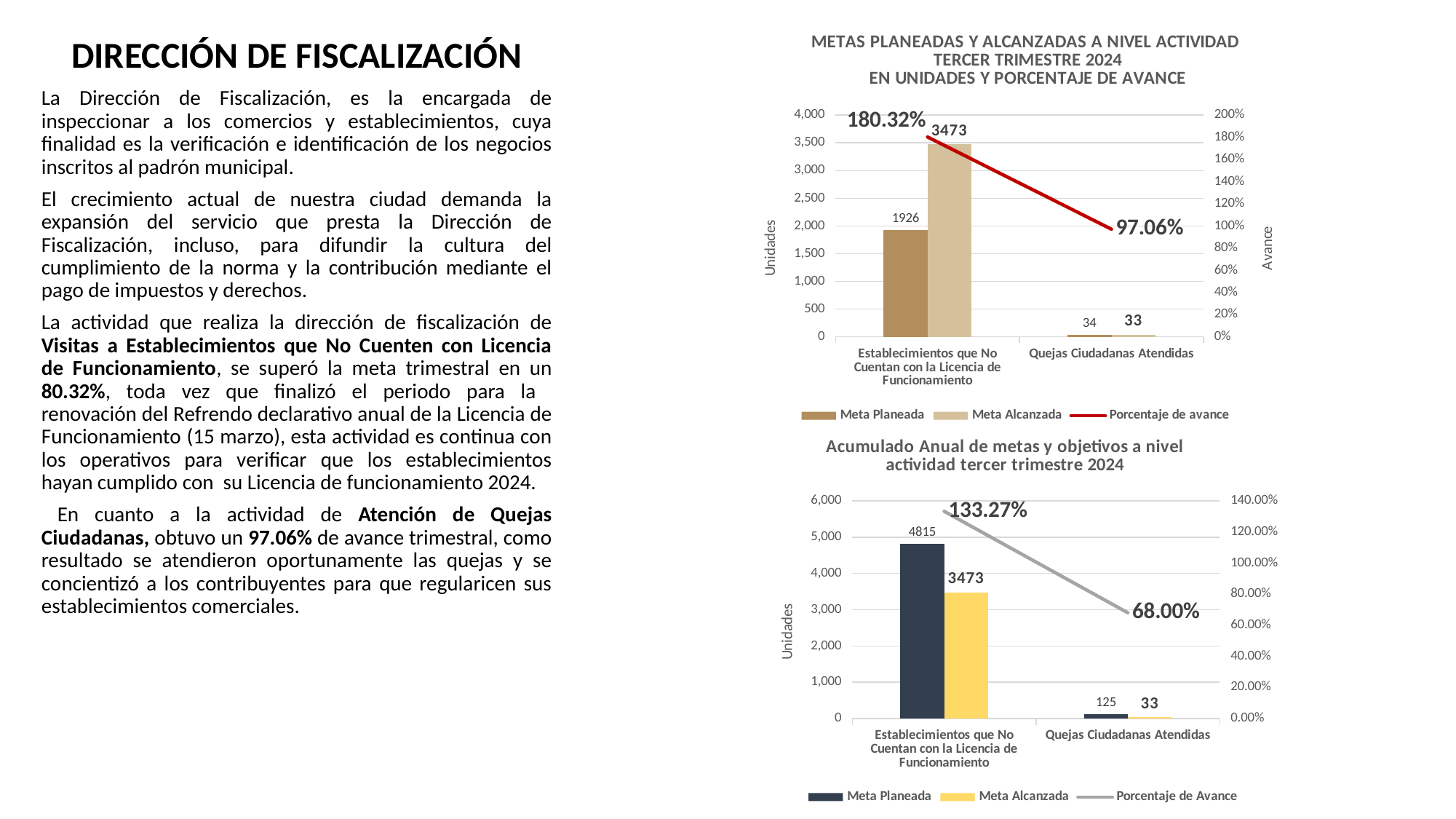

### Chart: METAS PLANEADAS Y ALCANZADAS A NIVEL ACTIVIDAD
TERCER TRIMESTRE 2024
EN UNIDADES Y PORCENTAJE DE AVANCE

| Category | Meta Planeada | Meta Alcanzada |  |
|---|---|---|---|
| Establecimientos que No Cuentan con la Licencia de Funcionamiento | 1926.0 | 3473.0 | 1.8032191069574248 |
| Quejas Ciudadanas Atendidas | 34.0 | 33.0 | 0.9705882352941176 |
DIRECCIÓN DE FISCALIZACIÓN
La Dirección de Fiscalización, es la encargada de inspeccionar a los comercios y establecimientos, cuya finalidad es la verificación e identificación de los negocios inscritos al padrón municipal.
El crecimiento actual de nuestra ciudad demanda la expansión del servicio que presta la Dirección de Fiscalización, incluso, para difundir la cultura del cumplimiento de la norma y la contribución mediante el pago de impuestos y derechos.
La actividad que realiza la dirección de fiscalización de Visitas a Establecimientos que No Cuenten con Licencia de Funcionamiento, se superó la meta trimestral en un 80.32%, toda vez que finalizó el periodo para la  renovación del Refrendo declarativo anual de la Licencia de Funcionamiento (15 marzo), esta actividad es continua con los operativos para verificar que los establecimientos hayan cumplido con  su Licencia de funcionamiento 2024.
 En cuanto a la actividad de Atención de Quejas Ciudadanas, obtuvo un 97.06% de avance trimestral, como resultado se atendieron oportunamente las quejas y se concientizó a los contribuyentes para que regularicen sus establecimientos comerciales.

### Chart: Acumulado Anual de metas y objetivos a nivel actividad tercer trimestre 2024

| Category | Meta Planeada | Meta Alcanzada |  |
|---|---|---|---|
| Establecimientos que No Cuentan con la Licencia de Funcionamiento | 4815.0 | 3473.0 | 1.3327102803738318 |
| Quejas Ciudadanas Atendidas | 125.0 | 33.0 | 0.68 |